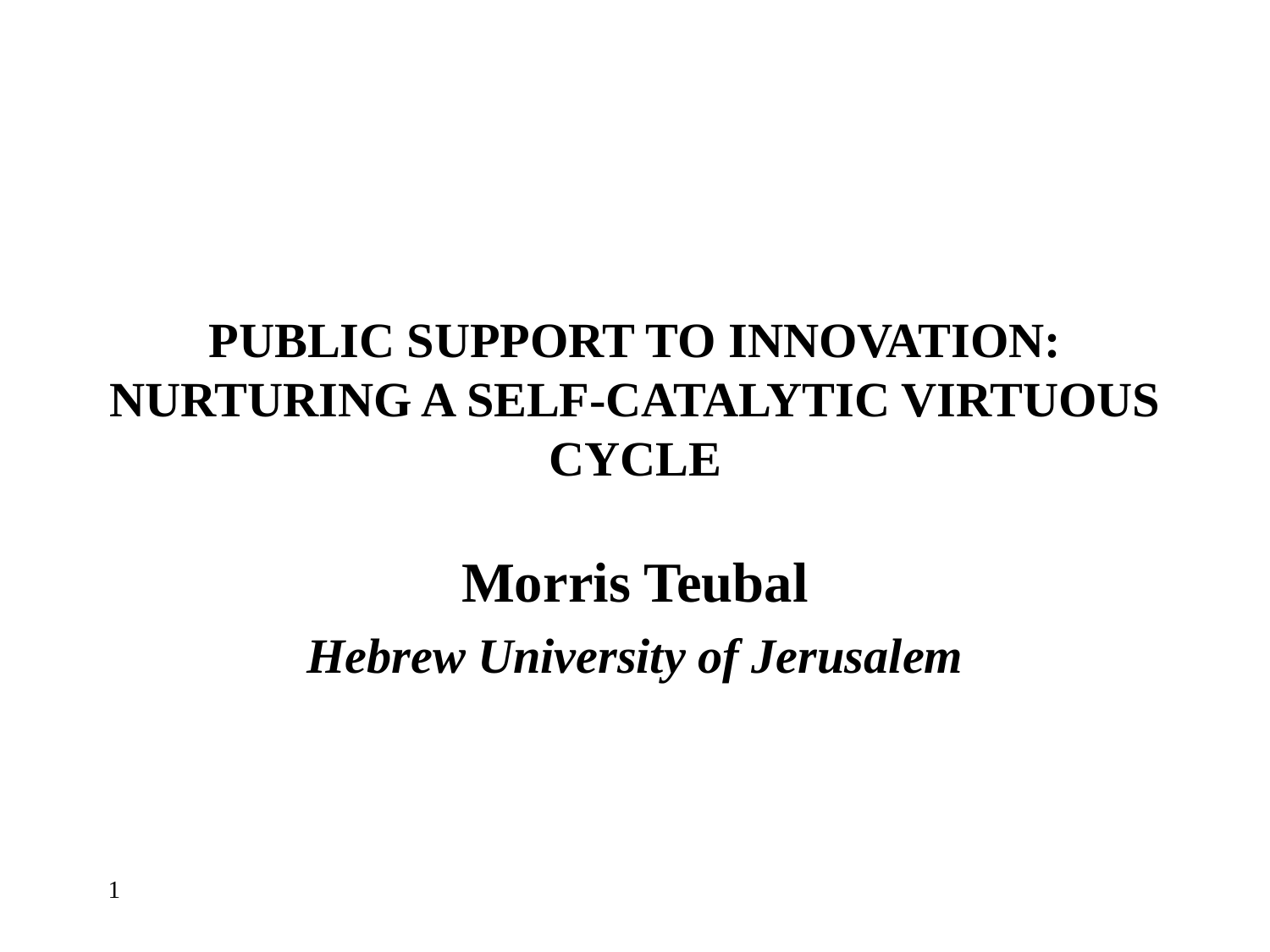

# PUBLIC SUPPORT TO INNOVATION: NURTURING A SELF-CATALYTIC VIRTUOUS CYCLE
Morris Teubal
Hebrew University of Jerusalem
1